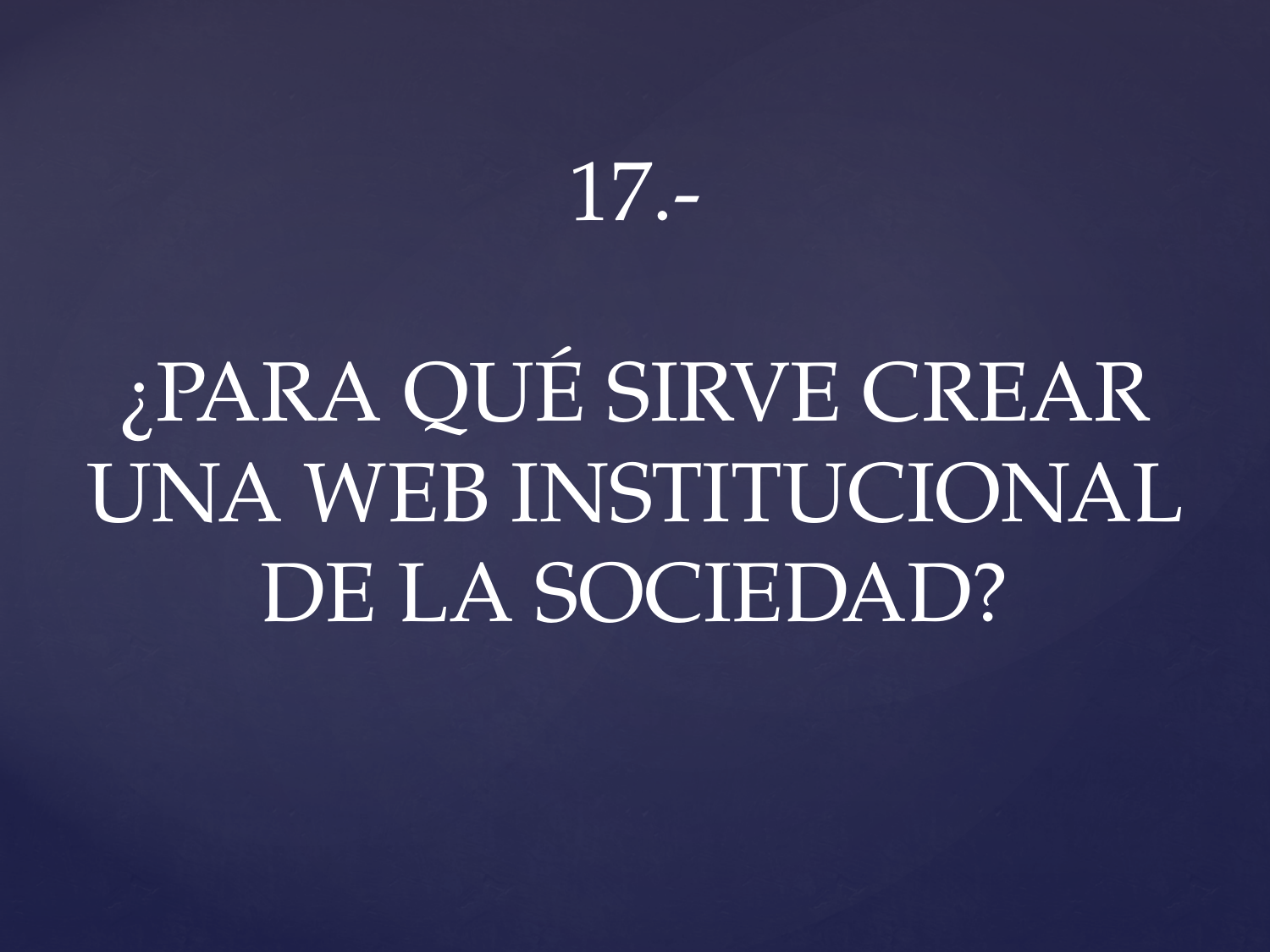

# 17.- ¿PARA QUÉ SIRVE CREAR UNA WEB INSTITUCIONAL DE LA SOCIEDAD?